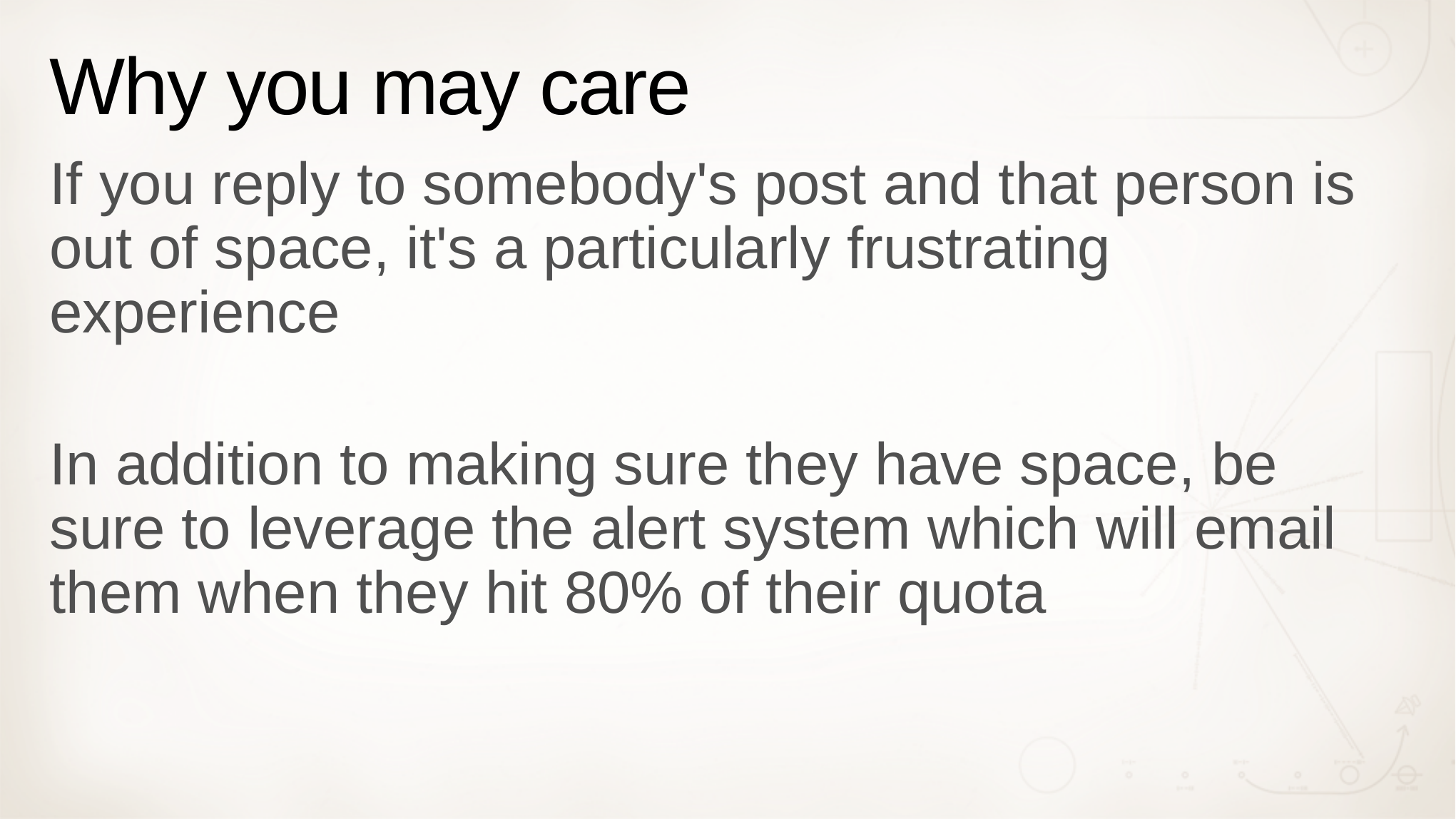

# Why you may care
If you reply to somebody's post and that person is out of space, it's a particularly frustrating experience

In addition to making sure they have space, be sure to leverage the alert system which will email them when they hit 80% of their quota